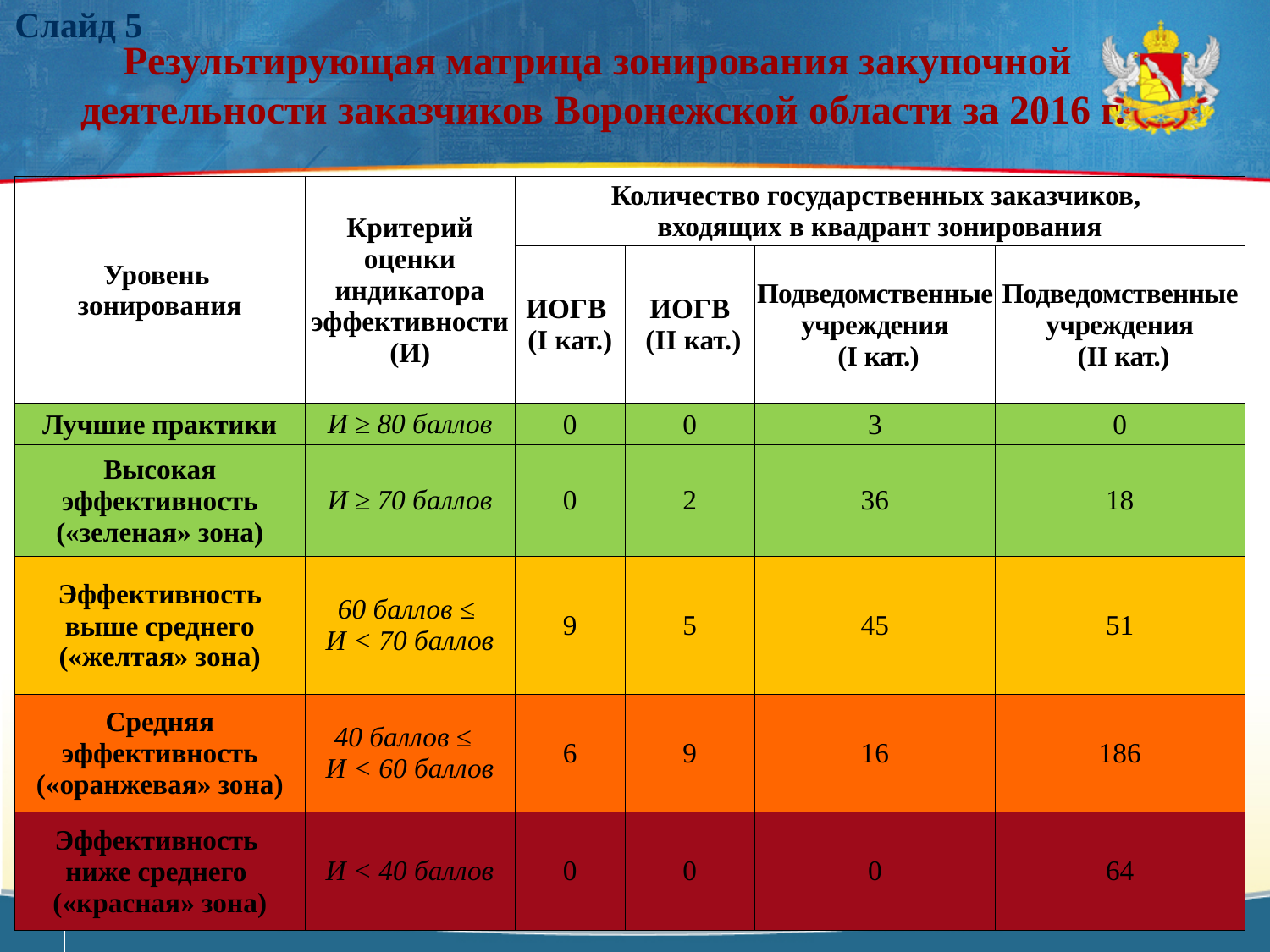

Слайд 5

Результирующая матрица зонирования закупочной
 деятельности заказчиков Воронежской области за 2016 г.

| Уровень зонирования | Критерий оценки индикатора эффективности (И) | Количество государственных заказчиков, входящих в квадрант зонирования |  |  |  |
| --- | --- | --- | --- | --- | --- |
|  |  | ИОГВ (I кат.) | ИОГВ (II кат.) | Подведомственные учреждения (I кат.) | Подведомственные учреждения (II кат.) |
| Лучшие практики | И ≥ 80 баллов | 0 | 0 | 3 | 0 |
| Высокая эффективность («зеленая» зона) | И ≥ 70 баллов | 0 | 2 | 36 | 18 |
| Эффективность выше среднего («желтая» зона) | 60 баллов ≤ И < 70 баллов | 9 | 5 | 45 | 51 |
| Средняя эффективность («оранжевая» зона) | 40 баллов ≤ И < 60 баллов | 6 | 9 | 16 | 186 |
| Эффективность ниже среднего («красная» зона) | И < 40 баллов | 0 | 0 | 0 | 64 |